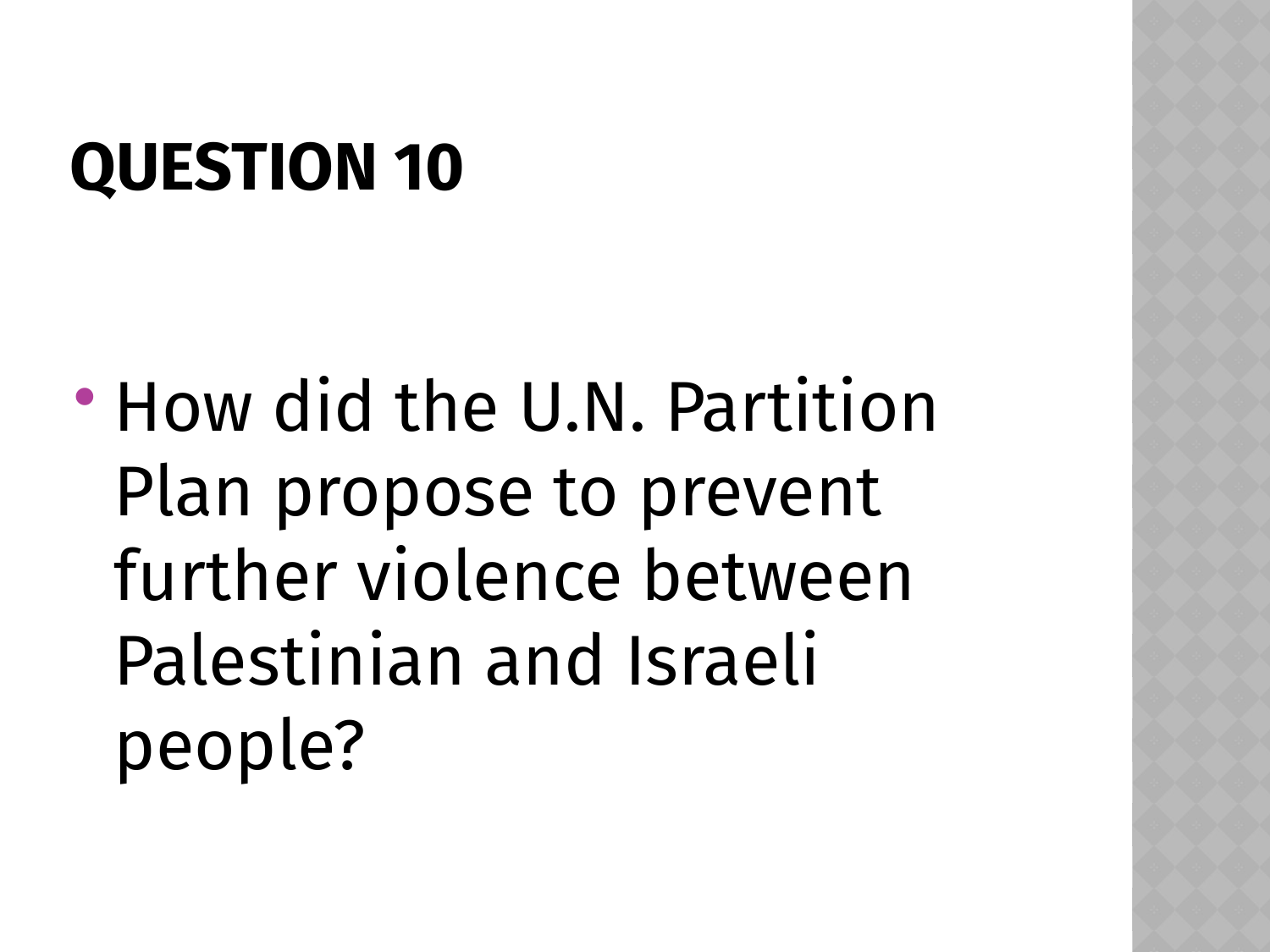

# Question 10

How did the U.N. Partition Plan propose to prevent further violence between Palestinian and Israeli people?